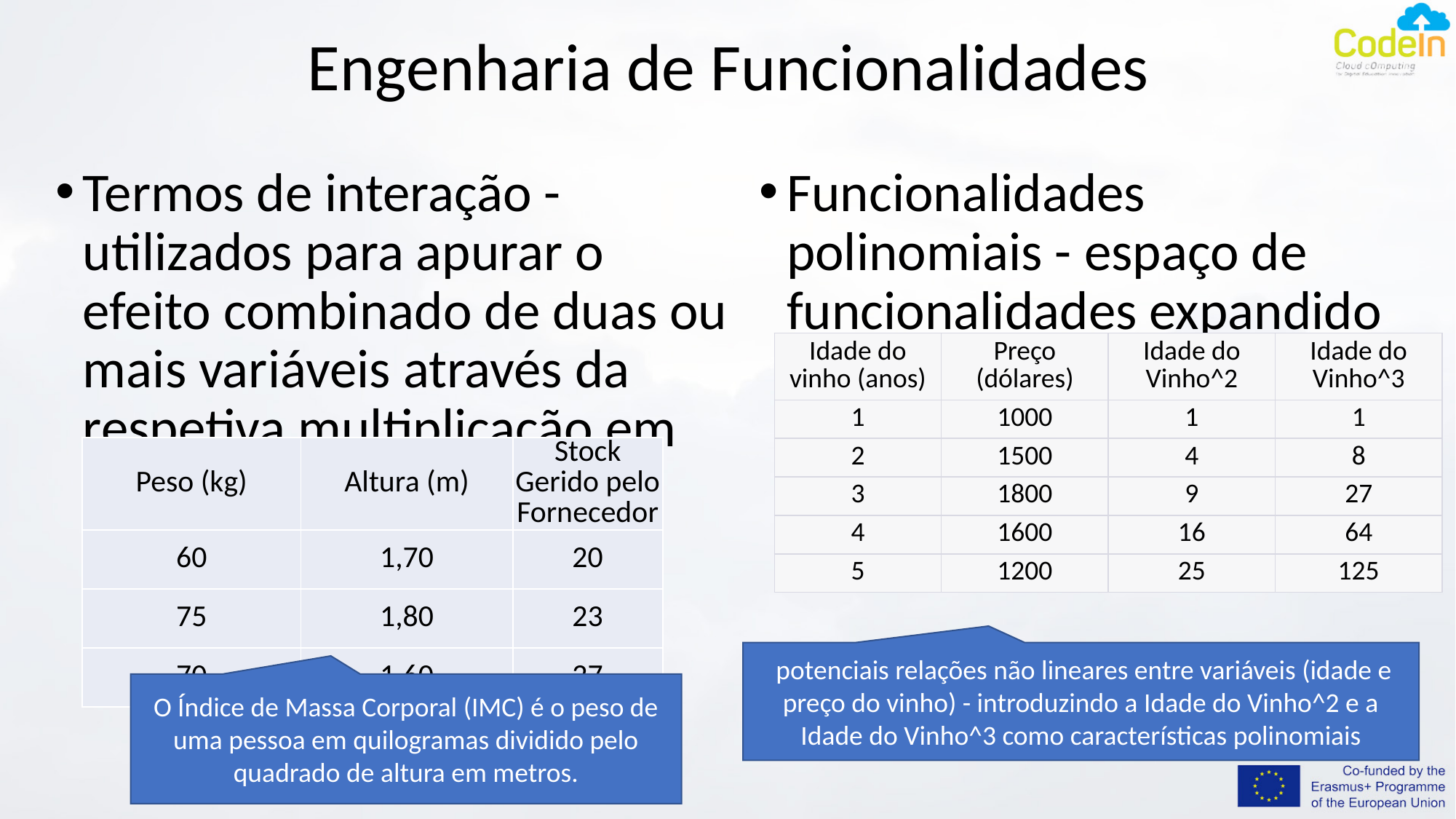

# Engenharia de Funcionalidades
Termos de interação -  utilizados para apurar o efeito combinado de duas ou mais variáveis através da respetiva multiplicação em conjunto.

Funcionalidades polinomiais - espaço de funcionalidades expandido para relações não lineares.
| Idade do vinho (anos) | Preço (dólares) | Idade do Vinho^2 | Idade do Vinho^3 |
| --- | --- | --- | --- |
| 1 | 1000 | 1 | 1 |
| 2 | 1500 | 4 | 8 |
| 3 | 1800 | 9 | 27 |
| 4 | 1600 | 16 | 64 |
| 5 | 1200 | 25 | 125 |
| Peso (kg) | Altura (m) | Stock Gerido pelo Fornecedor |
| --- | --- | --- |
| 60 | 1,70 | 20 |
| 75 | 1,80 | 23 |
| 70 | 1,60 | 27 |
 potenciais relações não lineares entre variáveis (idade e preço do vinho) - introduzindo a Idade do Vinho^2 e a Idade do Vinho^3 como características polinomiais
O Índice de Massa Corporal (IMC) é o peso de uma pessoa em quilogramas dividido pelo quadrado de altura em metros.